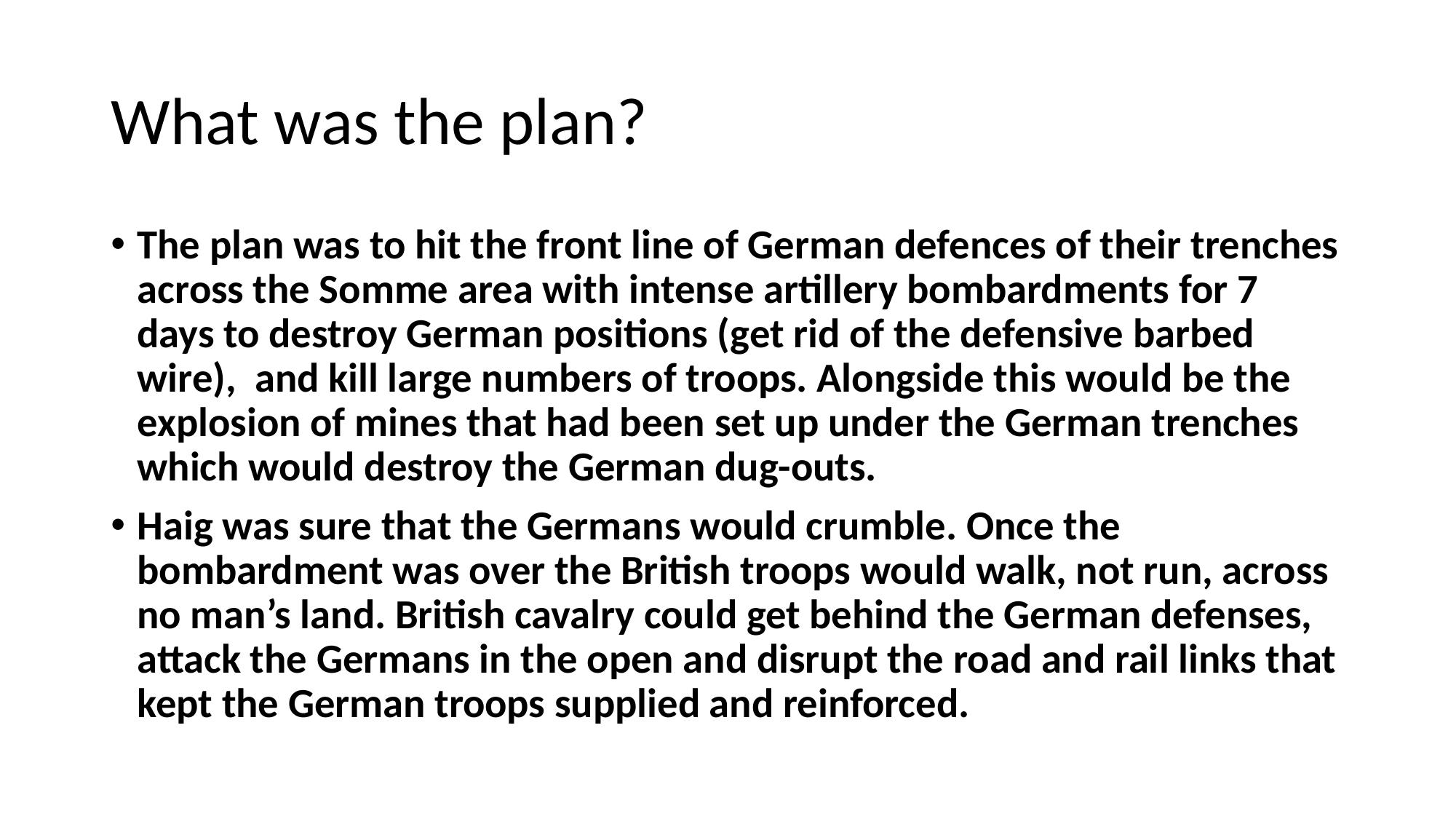

# What was the plan?
The plan was to hit the front line of German defences of their trenches across the Somme area with intense artillery bombardments for 7 days to destroy German positions (get rid of the defensive barbed wire),  and kill large numbers of troops. Alongside this would be the explosion of mines that had been set up under the German trenches which would destroy the German dug-outs.
Haig was sure that the Germans would crumble. Once the bombardment was over the British troops would walk, not run, across no man’s land. British cavalry could get behind the German defenses, attack the Germans in the open and disrupt the road and rail links that kept the German troops supplied and reinforced.